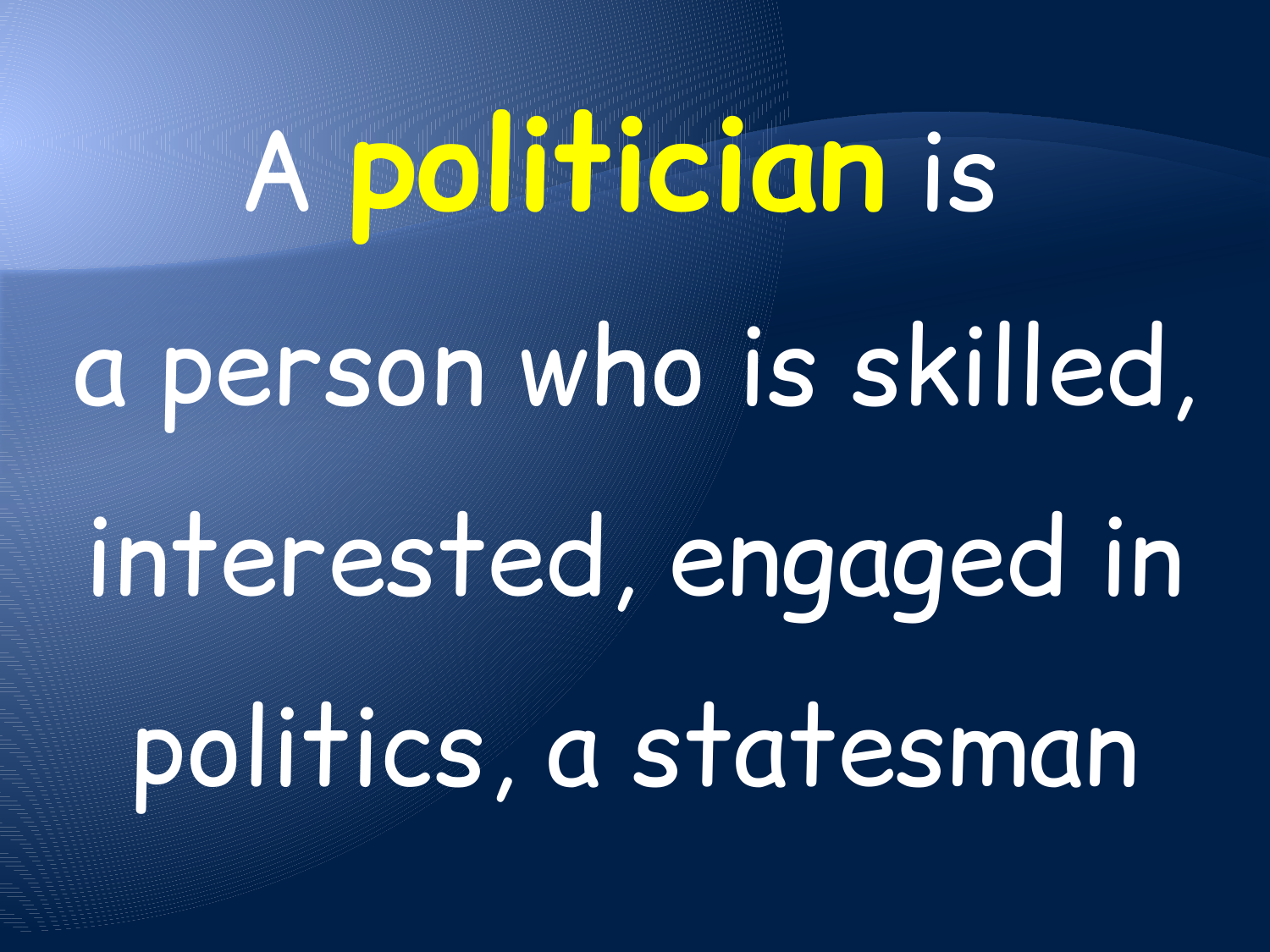

A politician is
a person who is skilled, interested, engaged in politics, a statesman